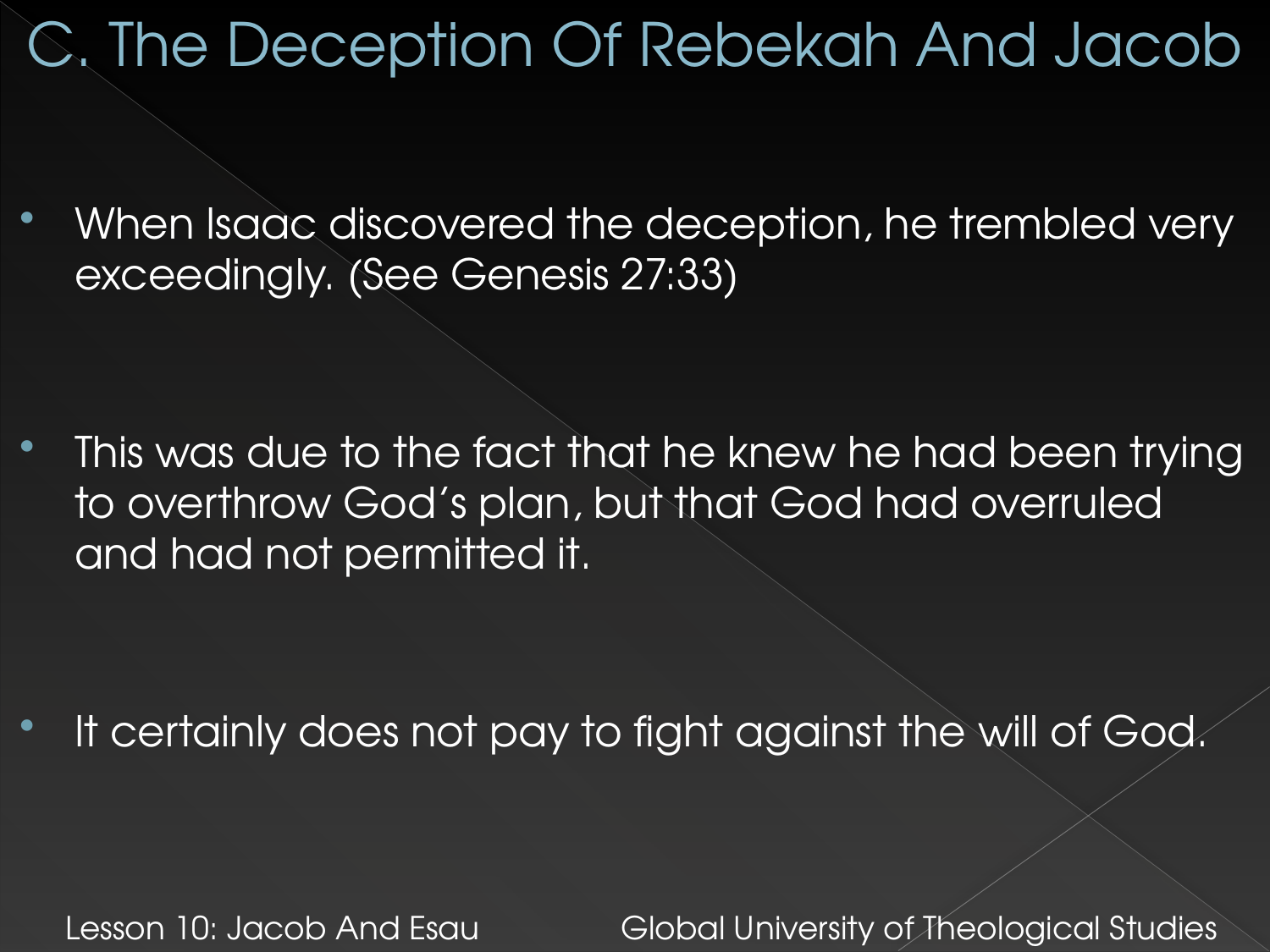

# C. The Deception Of Rebekah And Jacob
When Isaac discovered the deception, he trembled very exceedingly. (See Genesis 27:33)

This was due to the fact that he knew he had been trying to overthrow God’s plan, but that God had overruled and had not permitted it.

It certainly does not pay to fight against the will of God.
Lesson 10: Jacob And Esau                Global University of Theological Studies